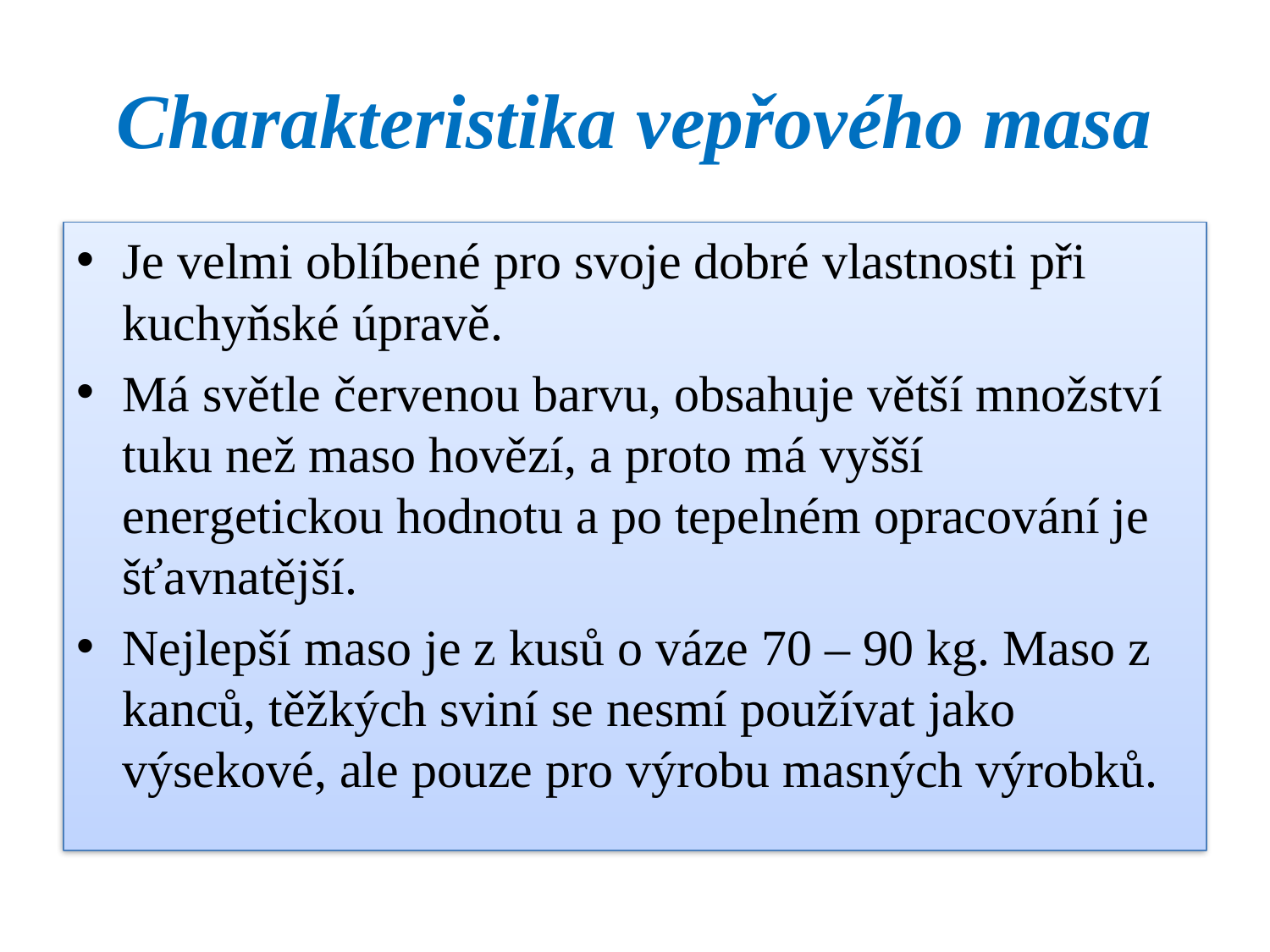

# Charakteristika vepřového masa
Je velmi oblíbené pro svoje dobré vlastnosti při kuchyňské úpravě.
Má světle červenou barvu, obsahuje větší množství tuku než maso hovězí, a proto má vyšší energetickou hodnotu a po tepelném opracování je šťavnatější.
Nejlepší maso je z kusů o váze 70 – 90 kg. Maso z kanců, těžkých sviní se nesmí používat jako výsekové, ale pouze pro výrobu masných výrobků.